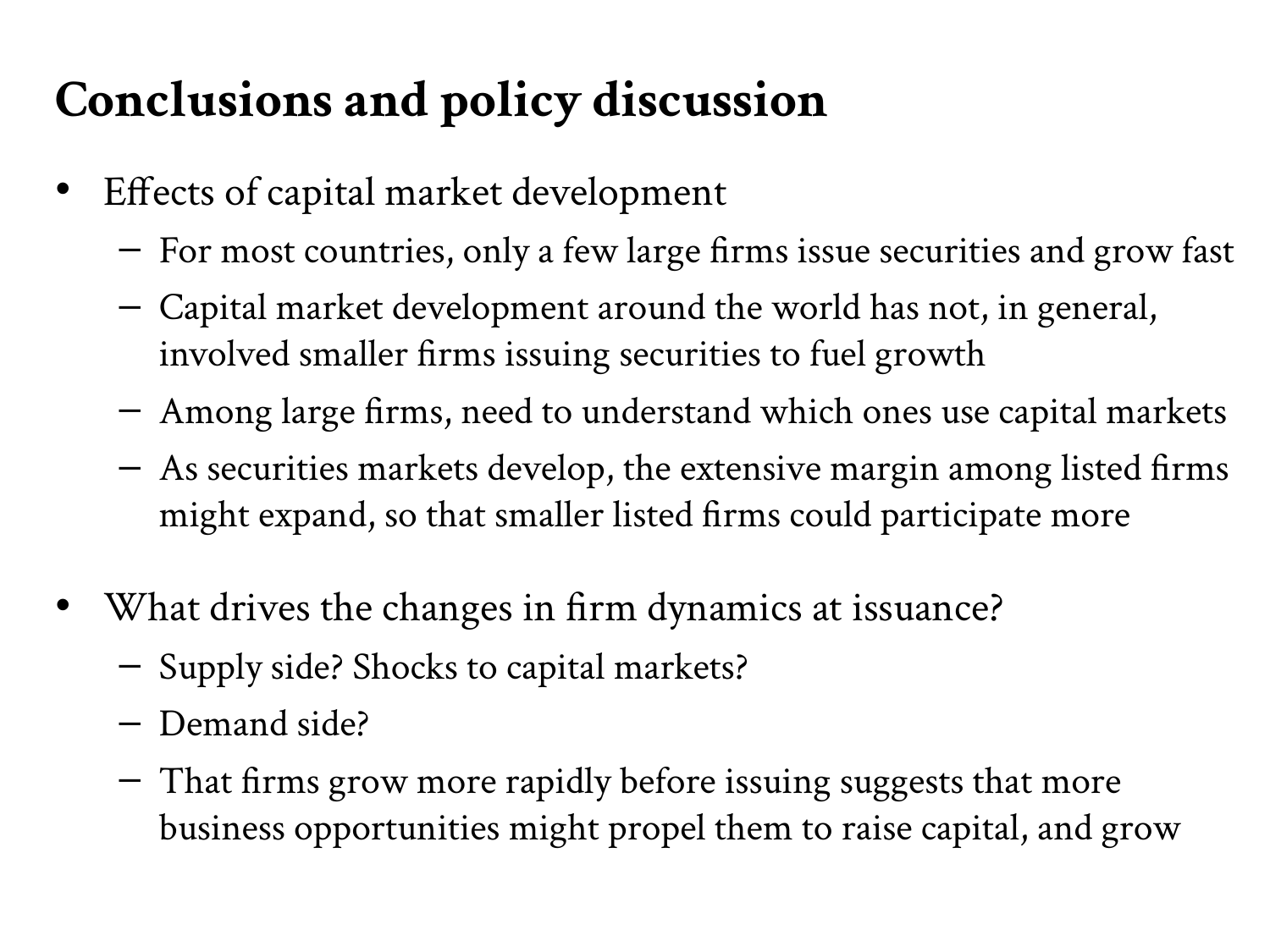

# Conclusions and policy discussion
Effects of capital market development
For most countries, only a few large firms issue securities and grow fast
Capital market development around the world has not, in general, involved smaller firms issuing securities to fuel growth
Among large firms, need to understand which ones use capital markets
As securities markets develop, the extensive margin among listed firms might expand, so that smaller listed firms could participate more

What drives the changes in firm dynamics at issuance?
Supply side? Shocks to capital markets?
Demand side?
That firms grow more rapidly before issuing suggests that more business opportunities might propel them to raise capital, and grow